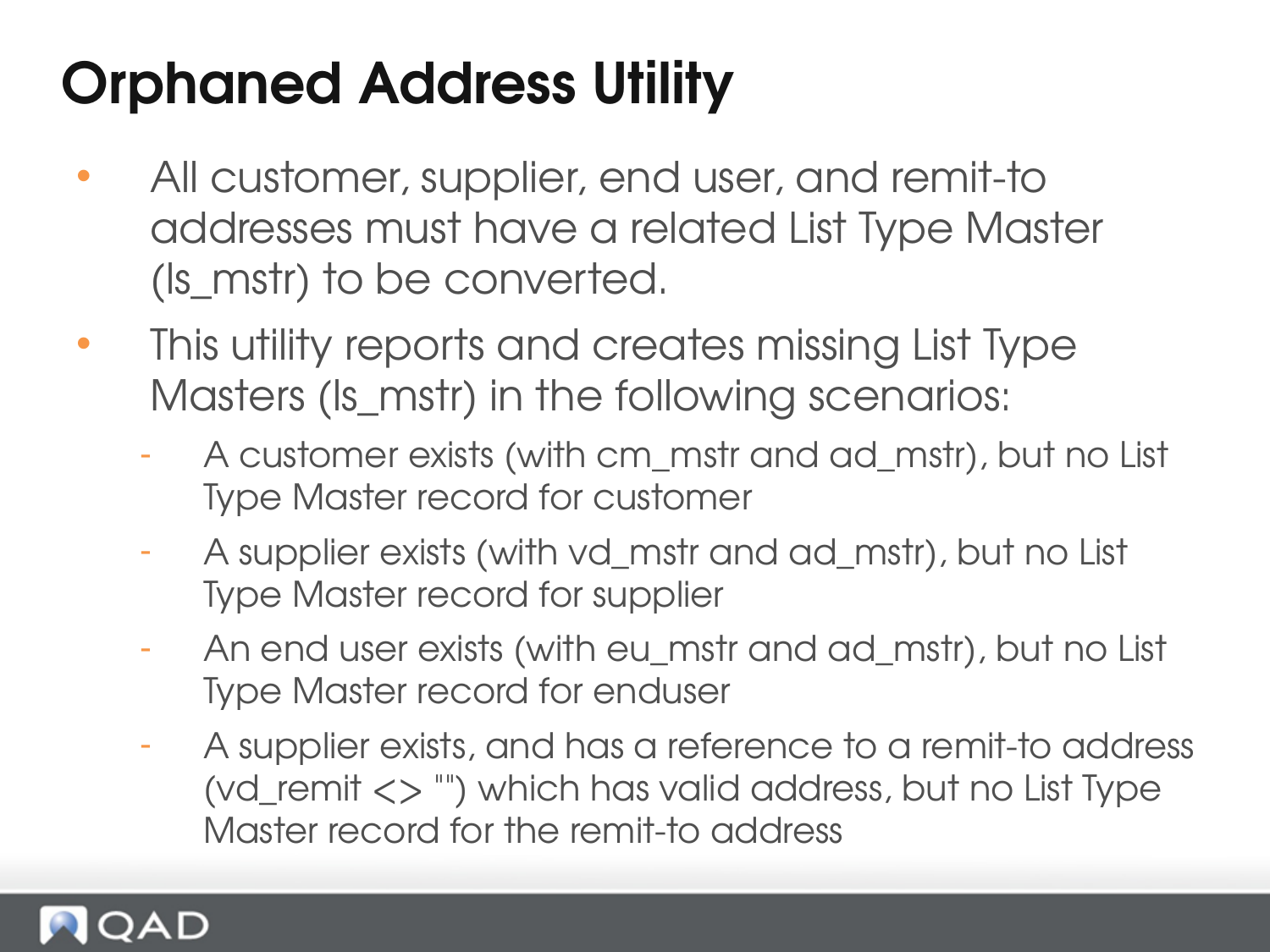

Orphaned Address Utility
All customer, supplier, end user, and remit-to addresses must have a related List Type Master (ls_mstr) to be converted.
This utility reports and creates missing List Type Masters (ls_mstr) in the following scenarios:
A customer exists (with cm_mstr and ad_mstr), but no List Type Master record for customer
A supplier exists (with vd_mstr and ad_mstr), but no List Type Master record for supplier
An end user exists (with eu_mstr and ad_mstr), but no List Type Master record for enduser
A supplier exists, and has a reference to a remit-to address (vd_remit <> "") which has valid address, but no List Type Master record for the remit-to address